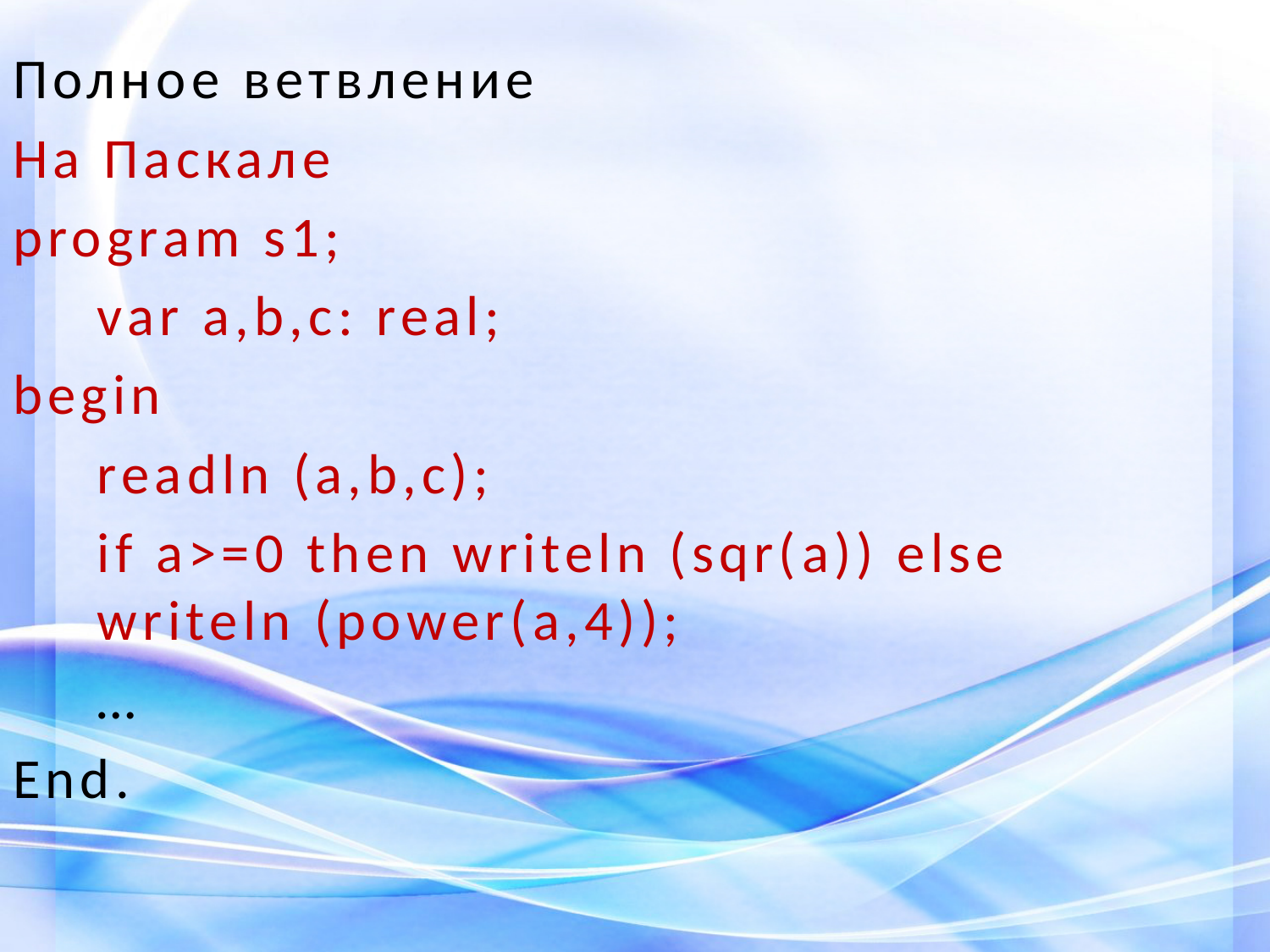

Полное ветвление
На Паскале
program s1;
	var a,b,c: real;
begin
	readln (a,b,c);
	if a>=0 then writeln (sqr(а)) else writeln (power(а,4));
	…
End.